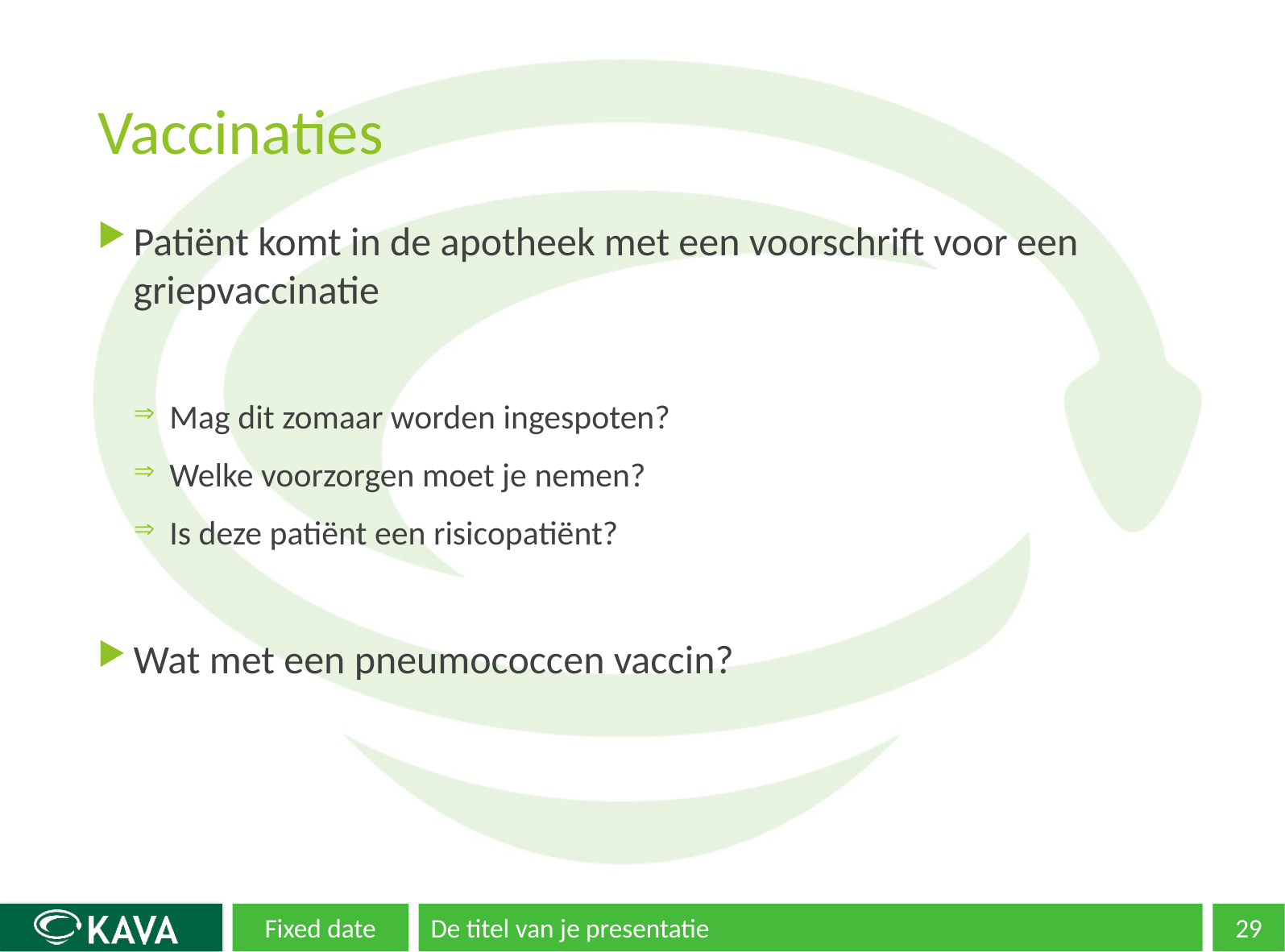

# Vaccinaties
Patiënt komt in de apotheek met een voorschrift voor een griepvaccinatie

Mag dit zomaar worden ingespoten?
Welke voorzorgen moet je nemen?
Is deze patiënt een risicopatiënt?

Wat met een pneumococcen vaccin?
Fixed date
De titel van je presentatie
29